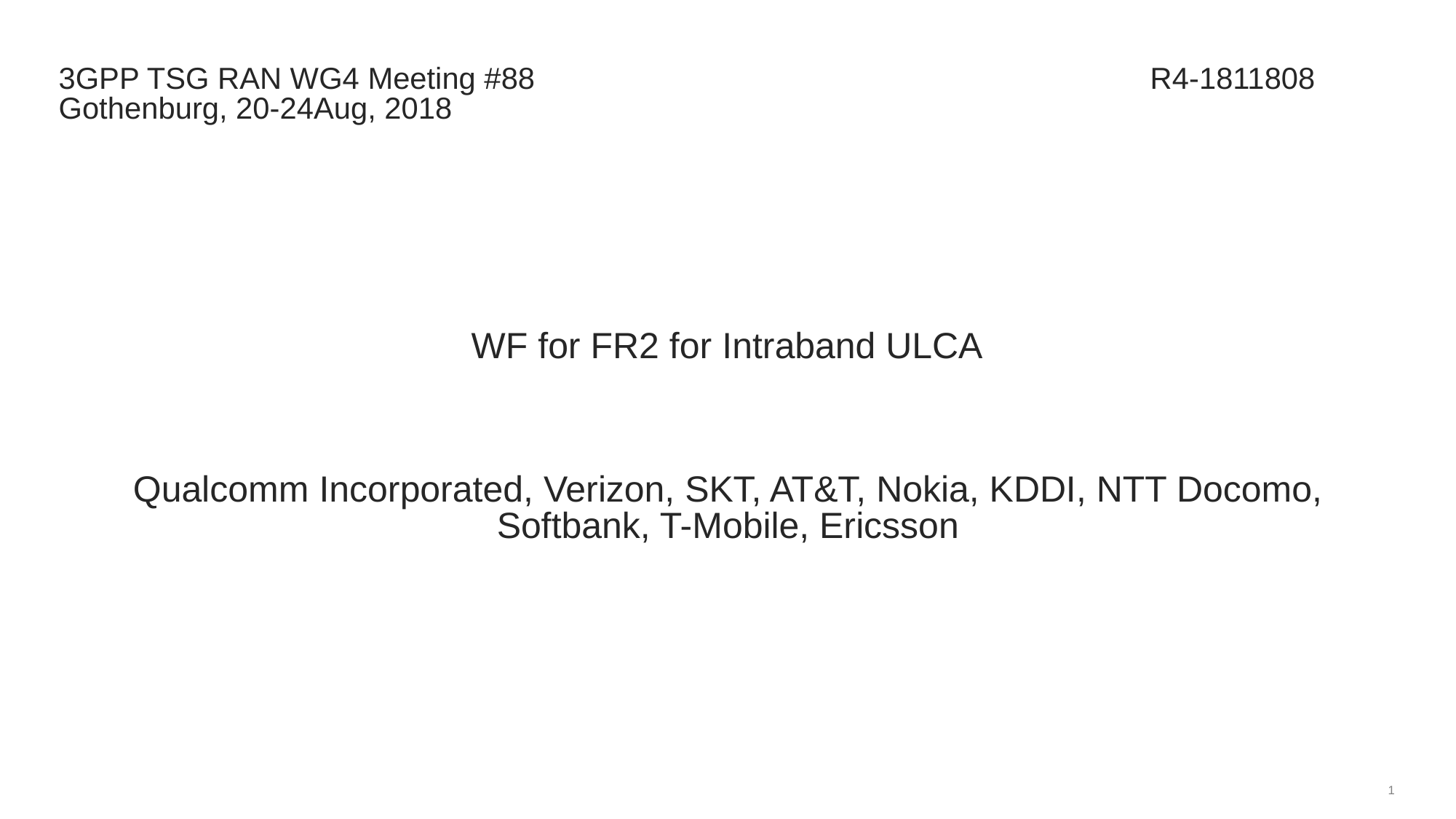

# 3GPP TSG RAN WG4 Meeting #88						R4-1811808 Gothenburg, 20-24Aug, 2018
WF for FR2 for Intraband ULCA

Qualcomm Incorporated, Verizon, SKT, AT&T, Nokia, KDDI, NTT Docomo, Softbank, T-Mobile, Ericsson